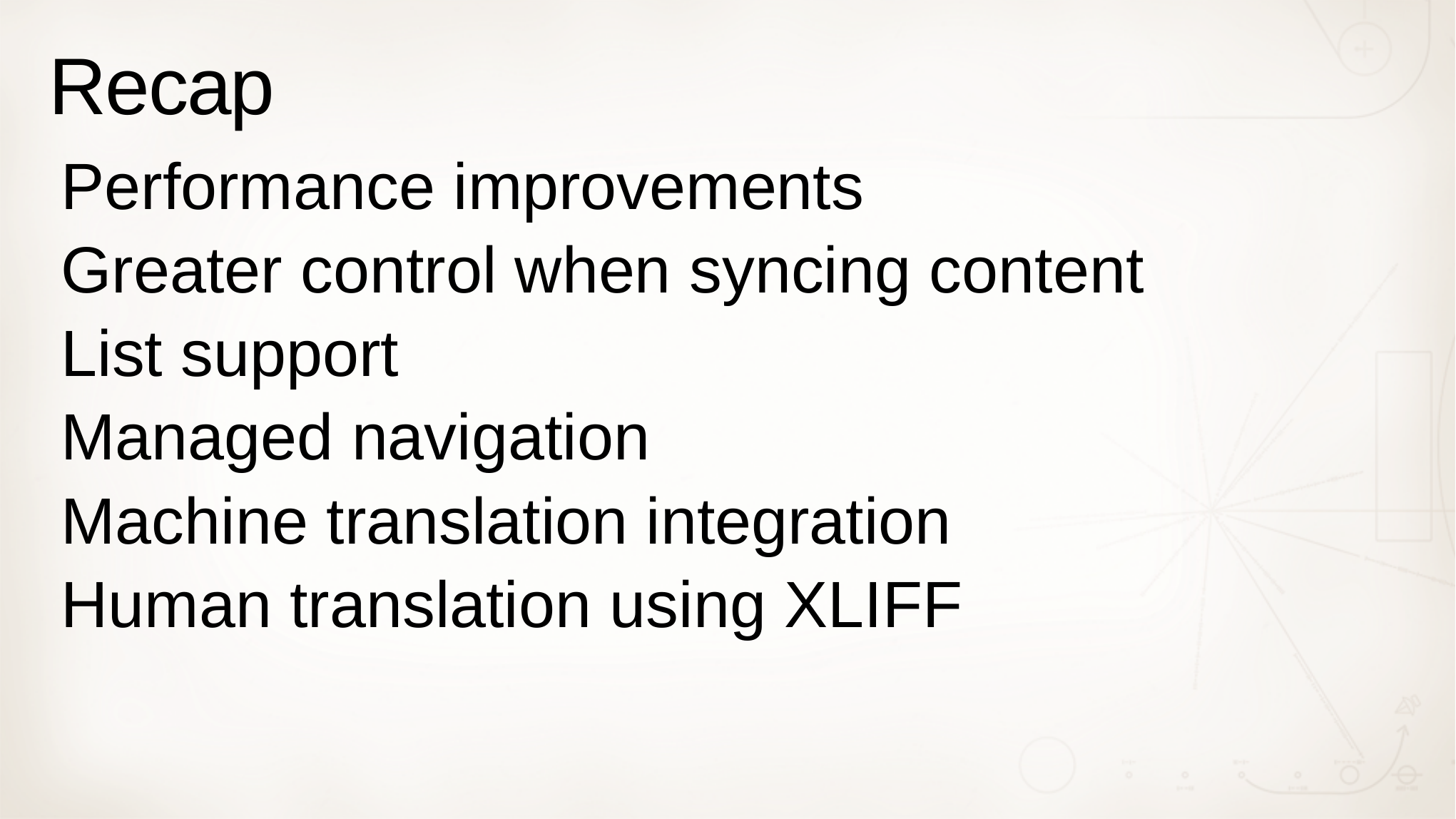

# Recap
Performance improvements
Greater control when syncing content
List support
Managed navigation
Machine translation integration
Human translation using XLIFF